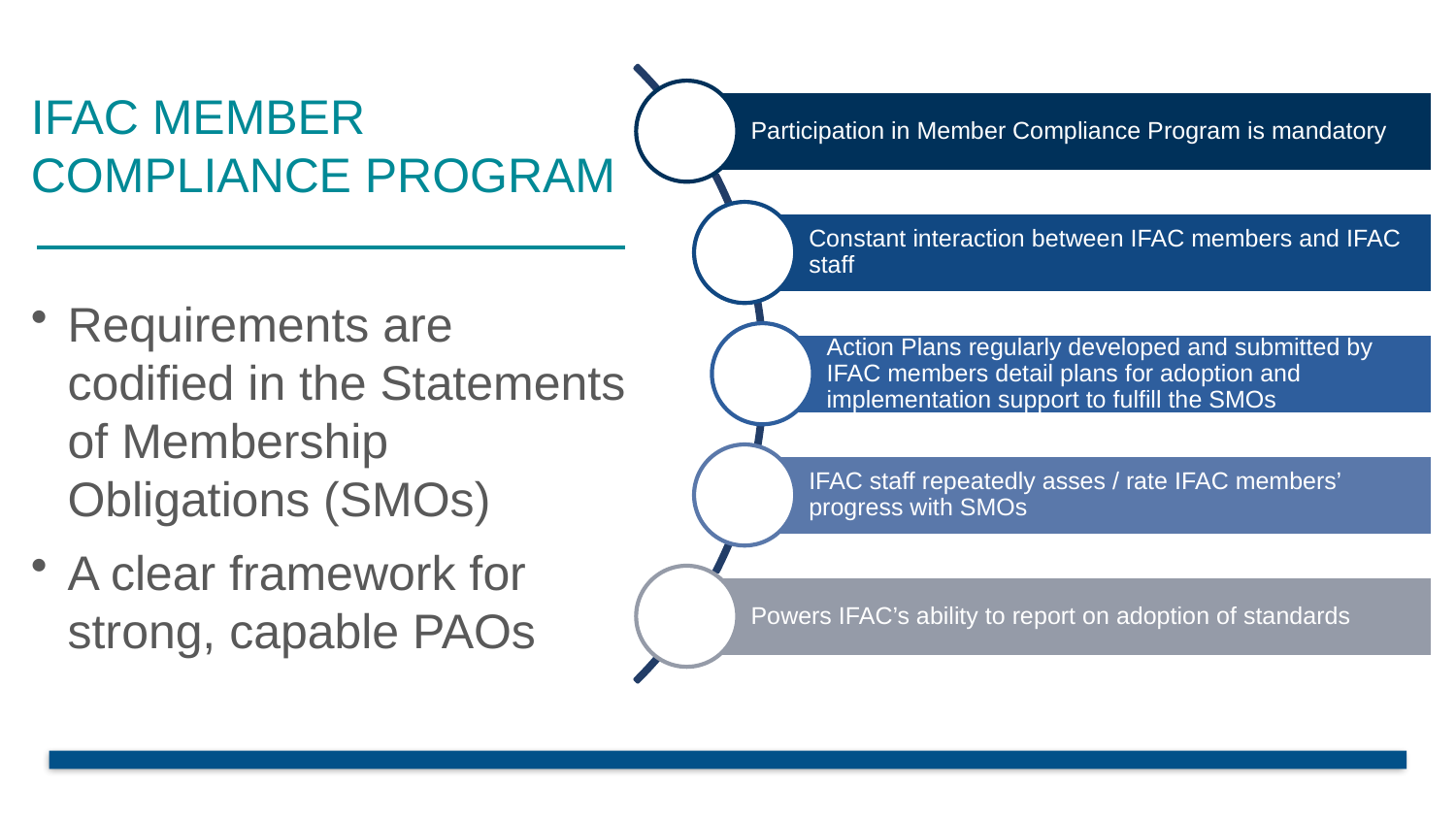

Participation in Member Compliance Program is mandatory
Constant interaction between IFAC members and IFAC staff
Action Plans regularly developed and submitted by IFAC members detail plans for adoption and implementation support to fulfill the SMOs
IFAC staff repeatedly asses / rate IFAC members’ progress with SMOs
Powers IFAC’s ability to report on adoption of standards
IFAC MEMBER
COMPLIANCE PROGRAM

Requirements are codified in the Statements of Membership Obligations (SMOs)
A clear framework for strong, capable PAOs